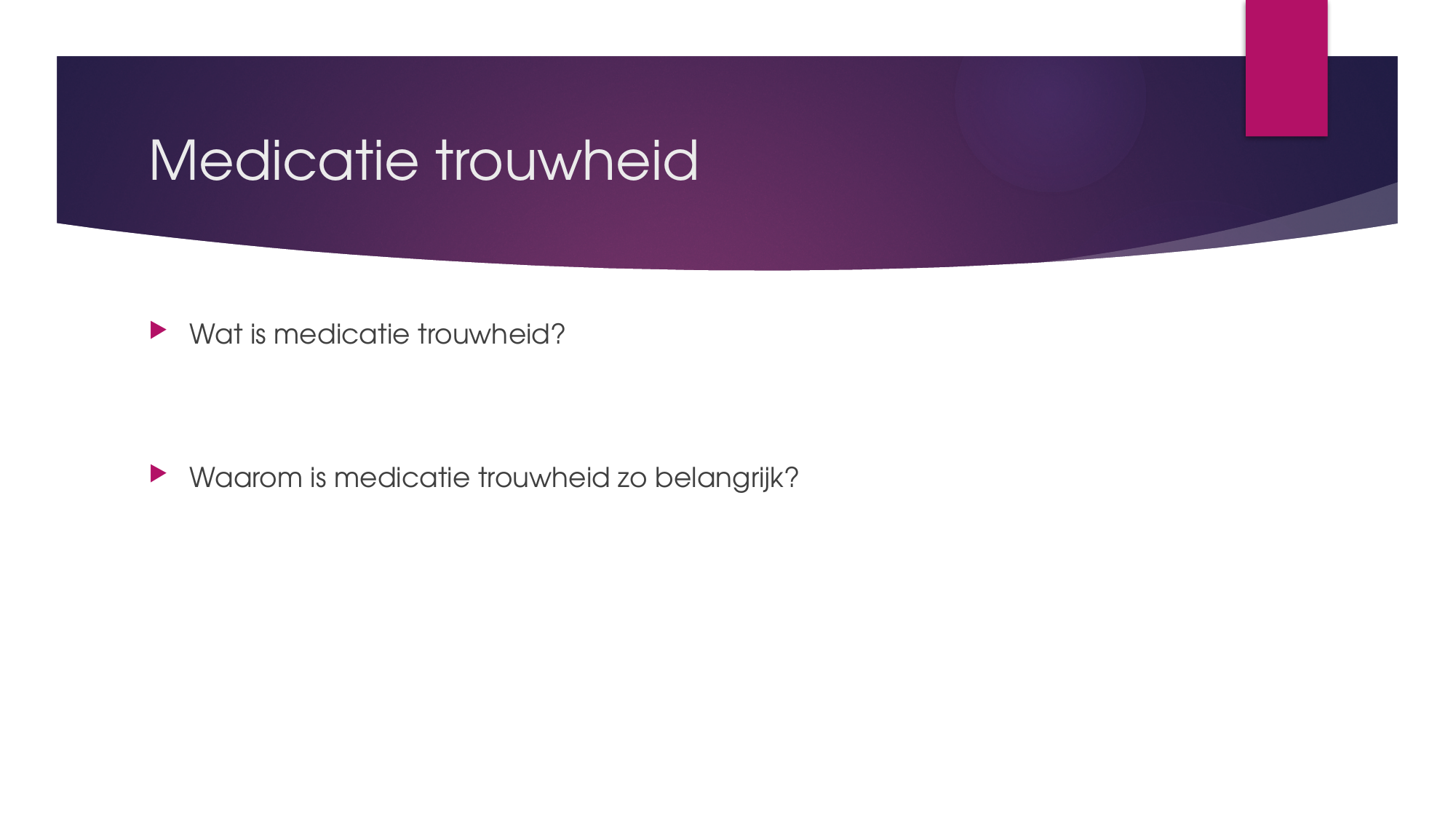

# Medicatie trouwheid
Wat is medicatie trouwheid?

Waarom is medicatie trouwheid zo belangrijk?